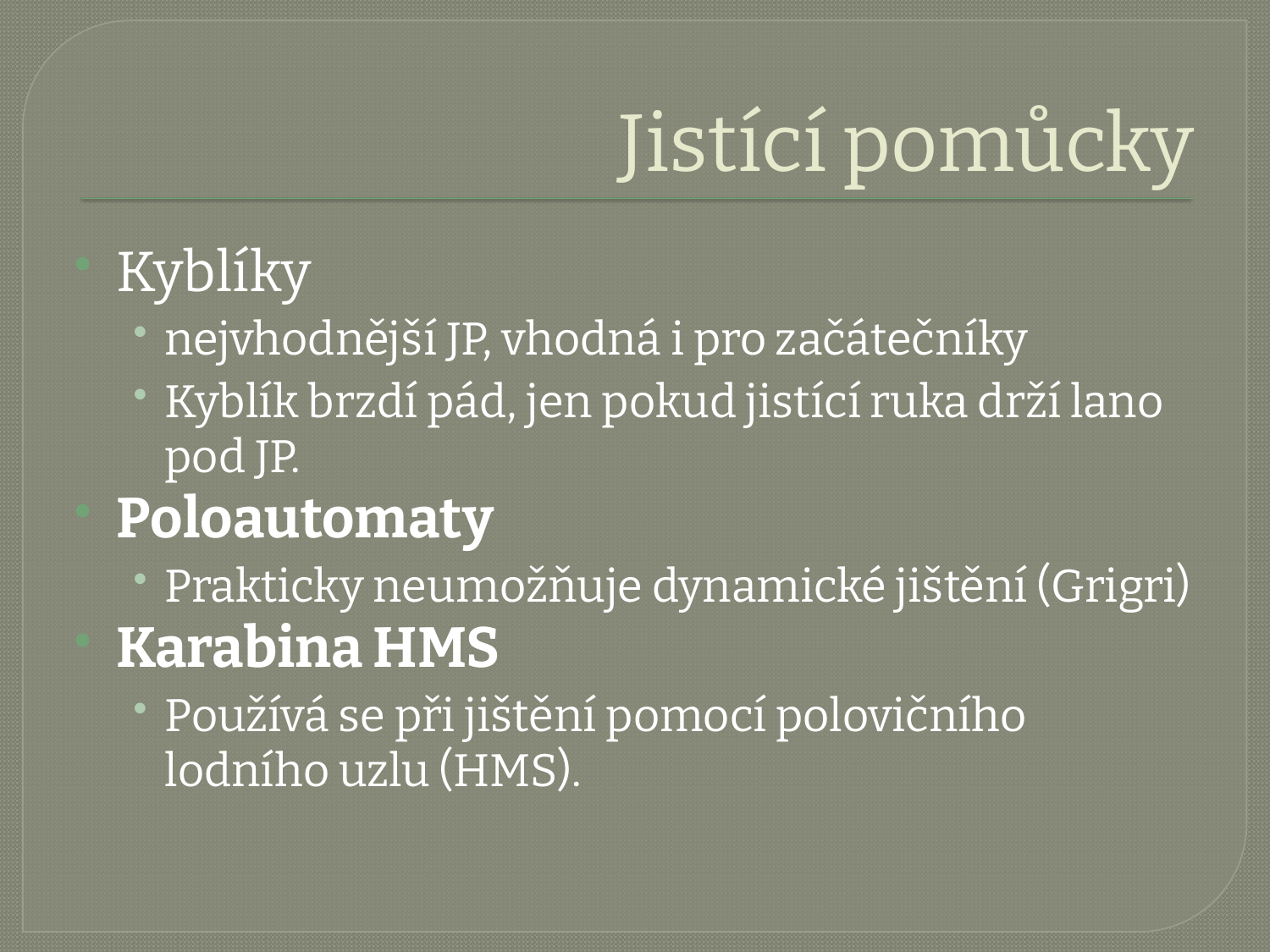

# Jistící pomůcky
Kyblíky
nejvhodnější JP, vhodná i pro začátečníky
Kyblík brzdí pád, jen pokud jistící ruka drží lano pod JP.
Poloautomaty
Prakticky neumožňuje dynamické jištění (Grigri)
Karabina HMS
Používá se při jištění pomocí polovičního lodního uzlu (HMS).